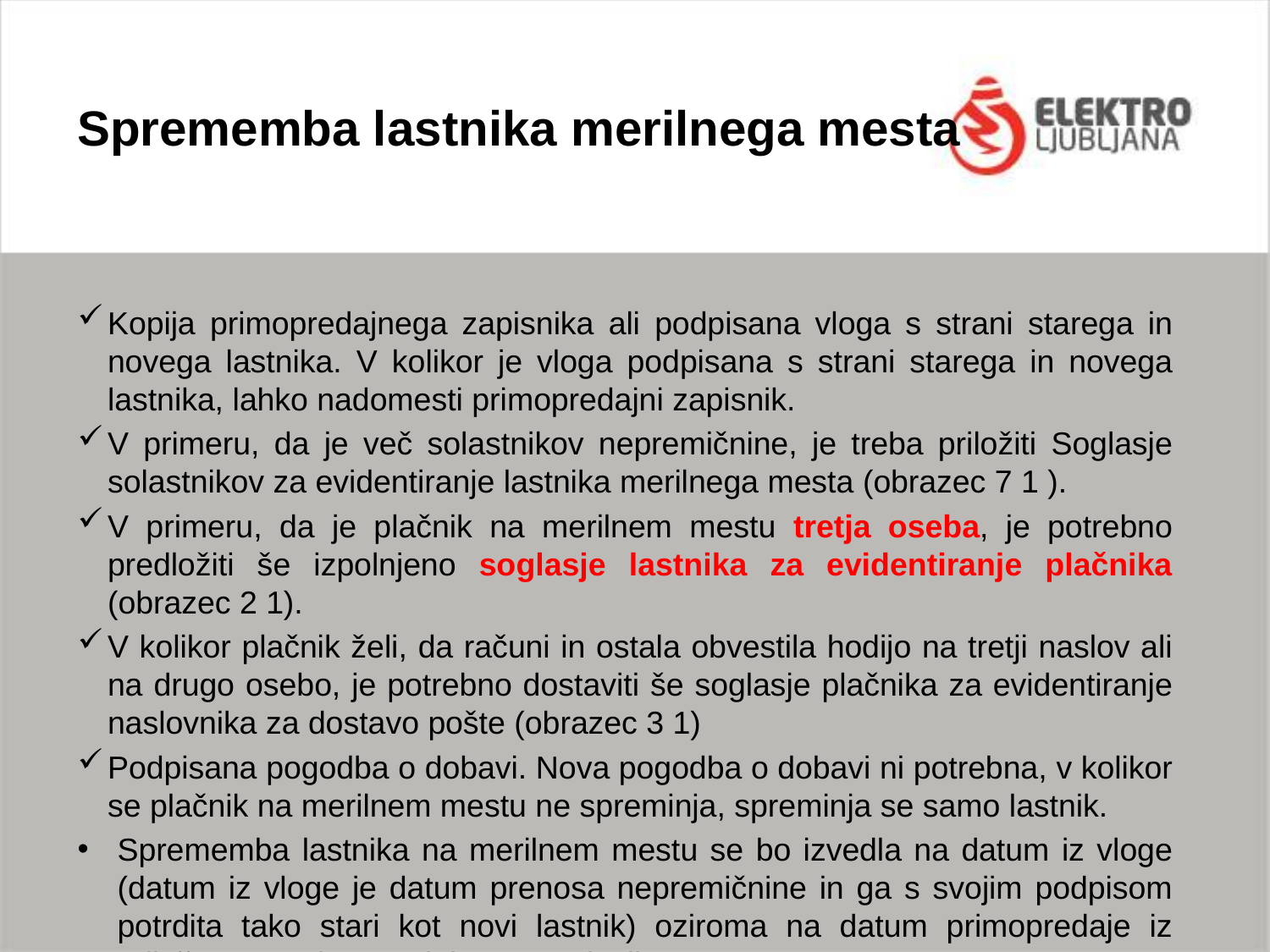

Sprememba lastnika merilnega mesta
Kopija primopredajnega zapisnika ali podpisana vloga s strani starega in novega lastnika. V kolikor je vloga podpisana s strani starega in novega lastnika, lahko nadomesti primopredajni zapisnik.
V primeru, da je več solastnikov nepremičnine, je treba priložiti Soglasje solastnikov za evidentiranje lastnika merilnega mesta (obrazec 7 1 ).
V primeru, da je plačnik na merilnem mestu tretja oseba, je potrebno predložiti še izpolnjeno soglasje lastnika za evidentiranje plačnika (obrazec 2 1).
V kolikor plačnik želi, da računi in ostala obvestila hodijo na tretji naslov ali na drugo osebo, je potrebno dostaviti še soglasje plačnika za evidentiranje naslovnika za dostavo pošte (obrazec 3 1)
Podpisana pogodba o dobavi. Nova pogodba o dobavi ni potrebna, v kolikor se plačnik na merilnem mestu ne spreminja, spreminja se samo lastnik.
Sprememba lastnika na merilnem mestu se bo izvedla na datum iz vloge (datum iz vloge je datum prenosa nepremičnine in ga s svojim podpisom potrdita tako stari kot novi lastnik) oziroma na datum primopredaje iz priloženega primopredajnega zapisnika.